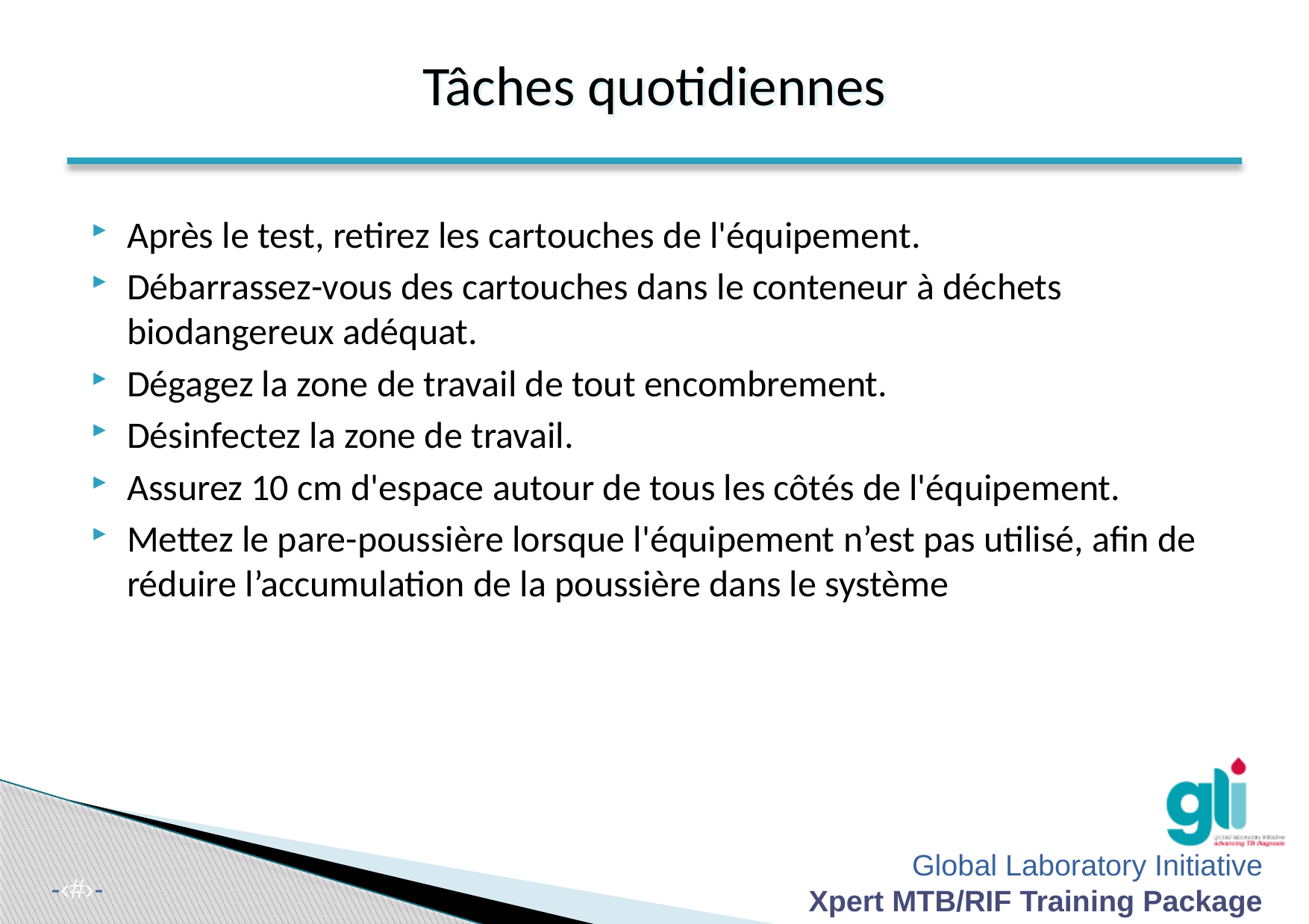

Tâches quotidiennes
Après le test, retirez les cartouches de l'équipement.
Débarrassez-vous des cartouches dans le conteneur à déchets biodangereux adéquat.
Dégagez la zone de travail de tout encombrement.
Désinfectez la zone de travail.
Assurez 10 cm d'espace autour de tous les côtés de l'équipement.
Mettez le pare-poussière lorsque l'équipement n’est pas utilisé, afin de réduire l’accumulation de la poussière dans le système